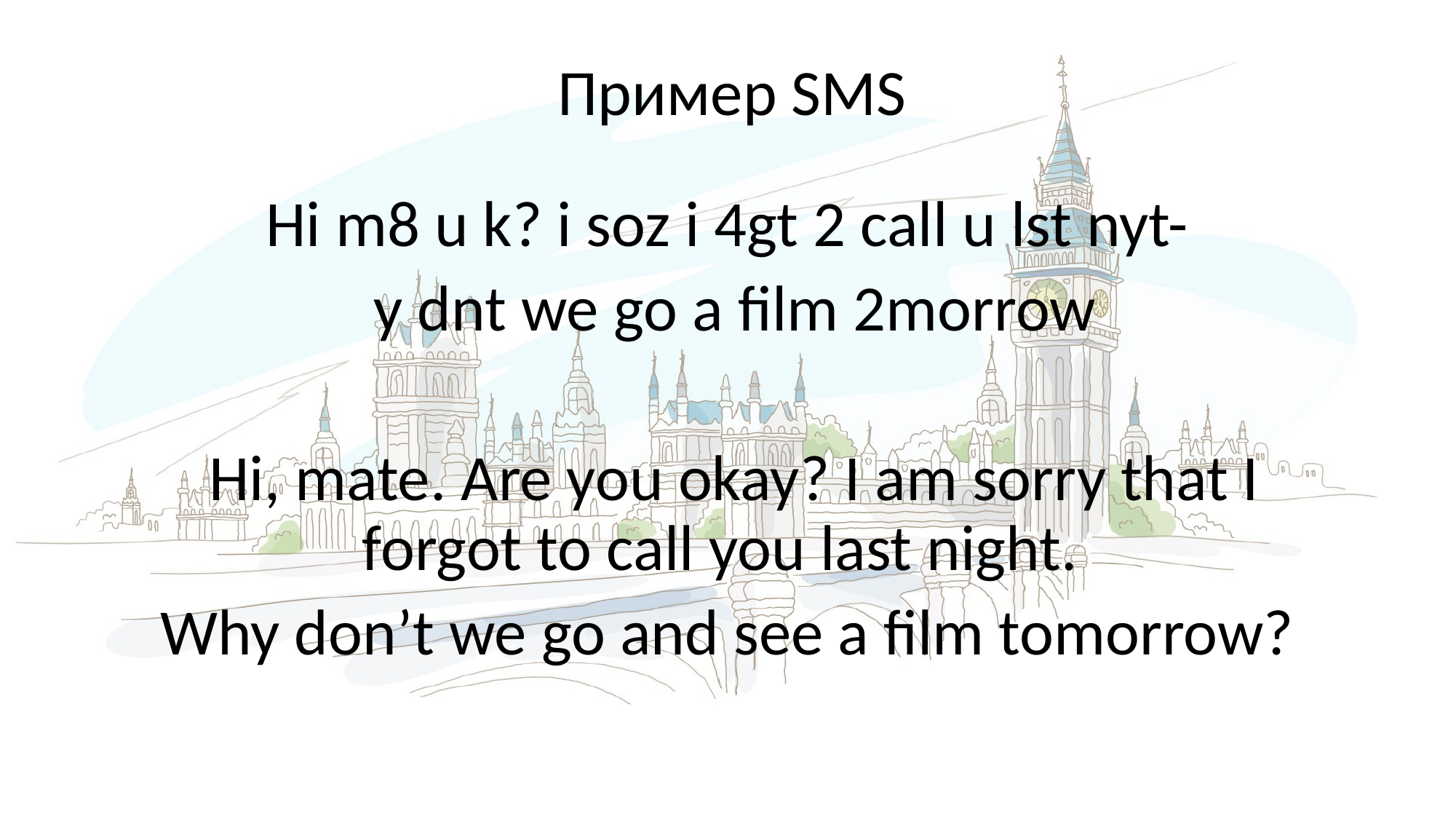

Пример SMS

Hi m8 u k? i soz i 4gt 2 call u lst nyt-
 y dnt we go а film 2morrow

 Hi, mate. Are you okay? I am sorry that I forgot to call you last night.
Why don’t we go and see a film tomorrow?